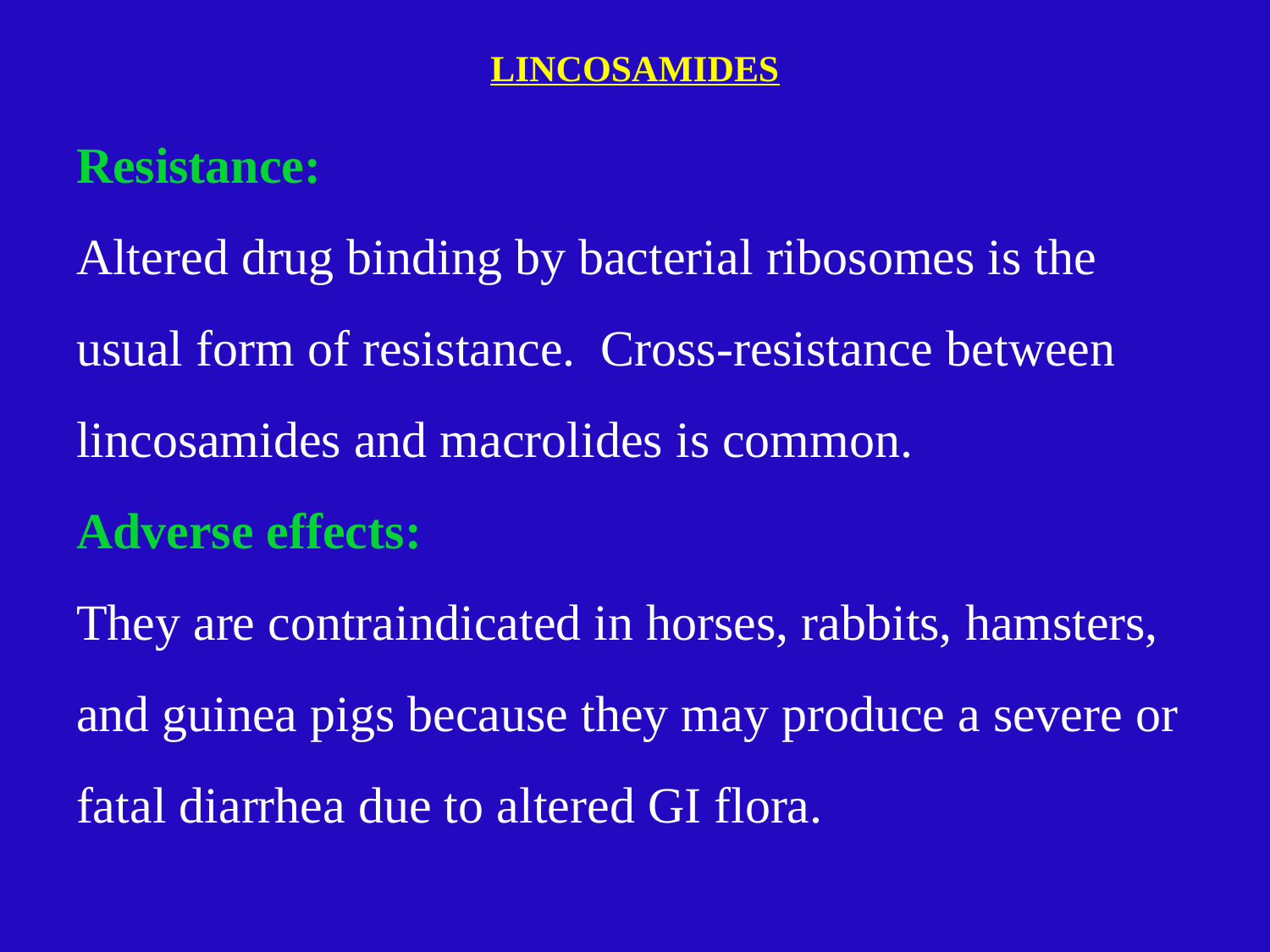

# LINCOSAMIDES
Resistance:
Altered drug binding by bacterial ribosomes is the usual form of resistance.  Cross-resistance between lincosamides and macrolides is common.
Adverse effects:
They are contraindicated in horses, rabbits, hamsters, and guinea pigs because they may produce a severe or fatal diarrhea due to altered GI flora.